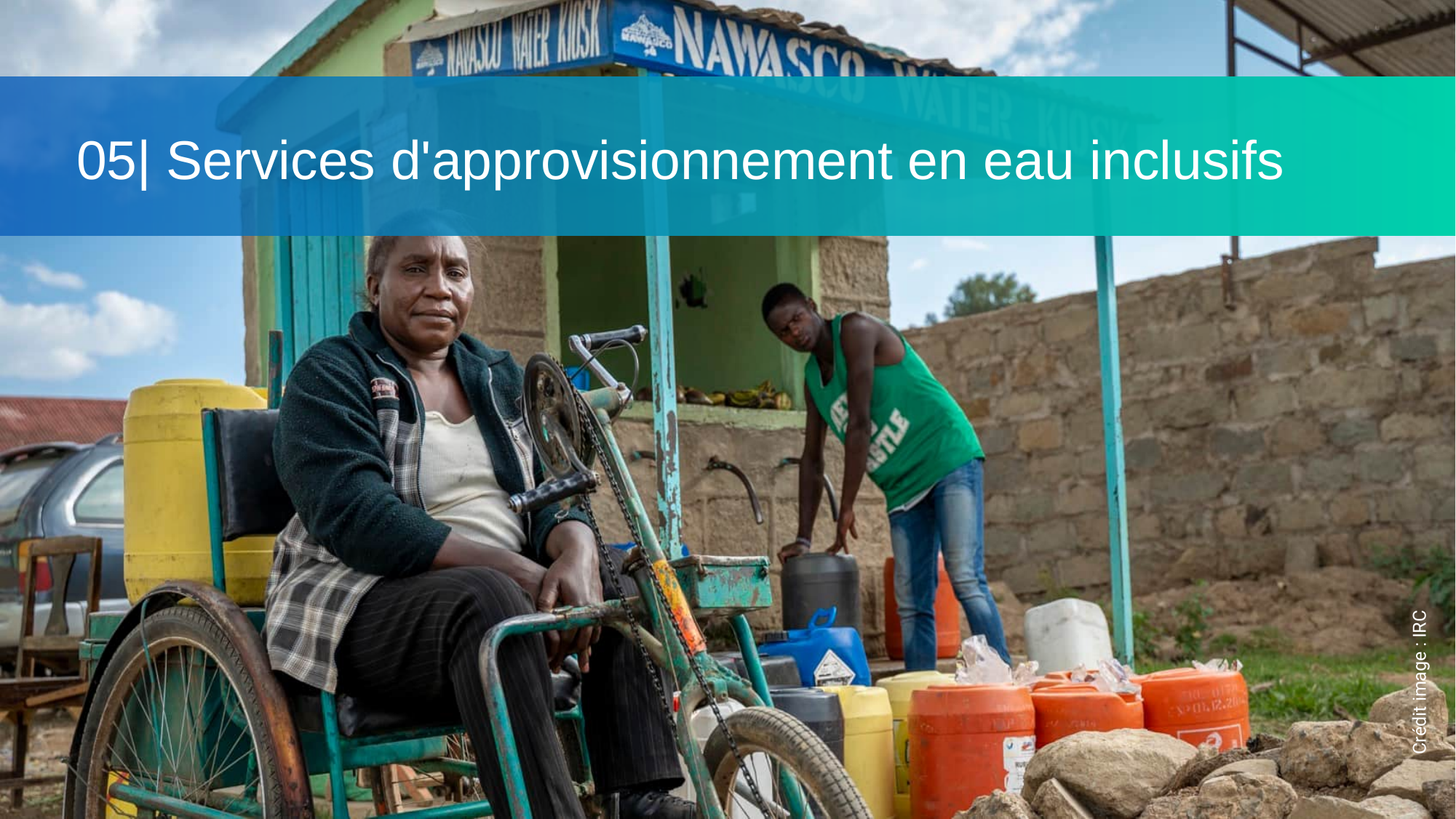

05| Services d'approvisionnement en eau inclusifs
Crédit image : IRC